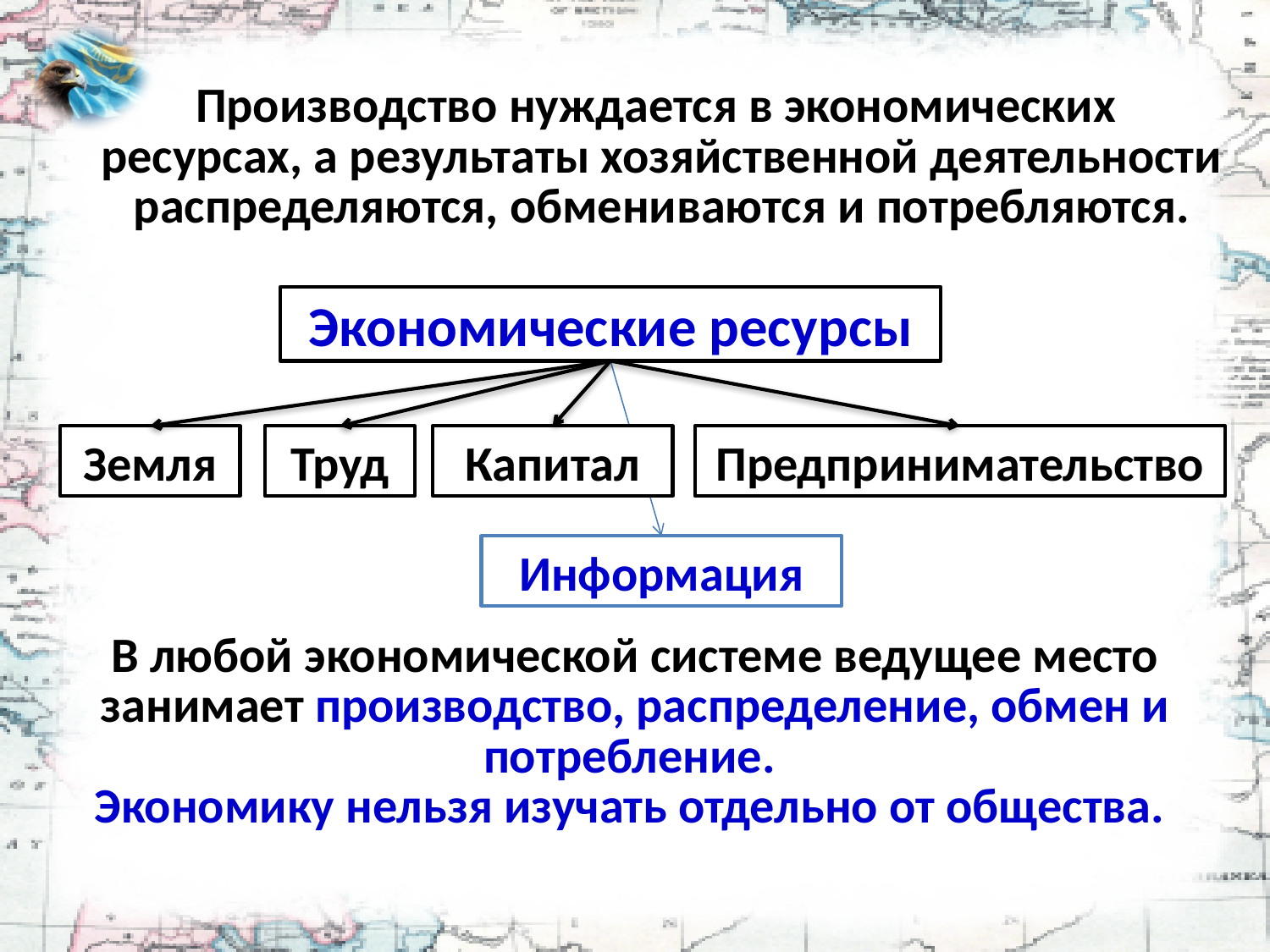

Производство нуждается в экономических
ресурсах, а результаты хозяйственной деятельности распределяются, обмениваются и потребляются.
Экономические ресурсы
Земля
Труд
Капитал
Предпринимательство
Информация
В любой экономической системе ведущее место занимает производство, распределение, обмен и потребление.
Экономику нельзя изучать отдельно от общества.